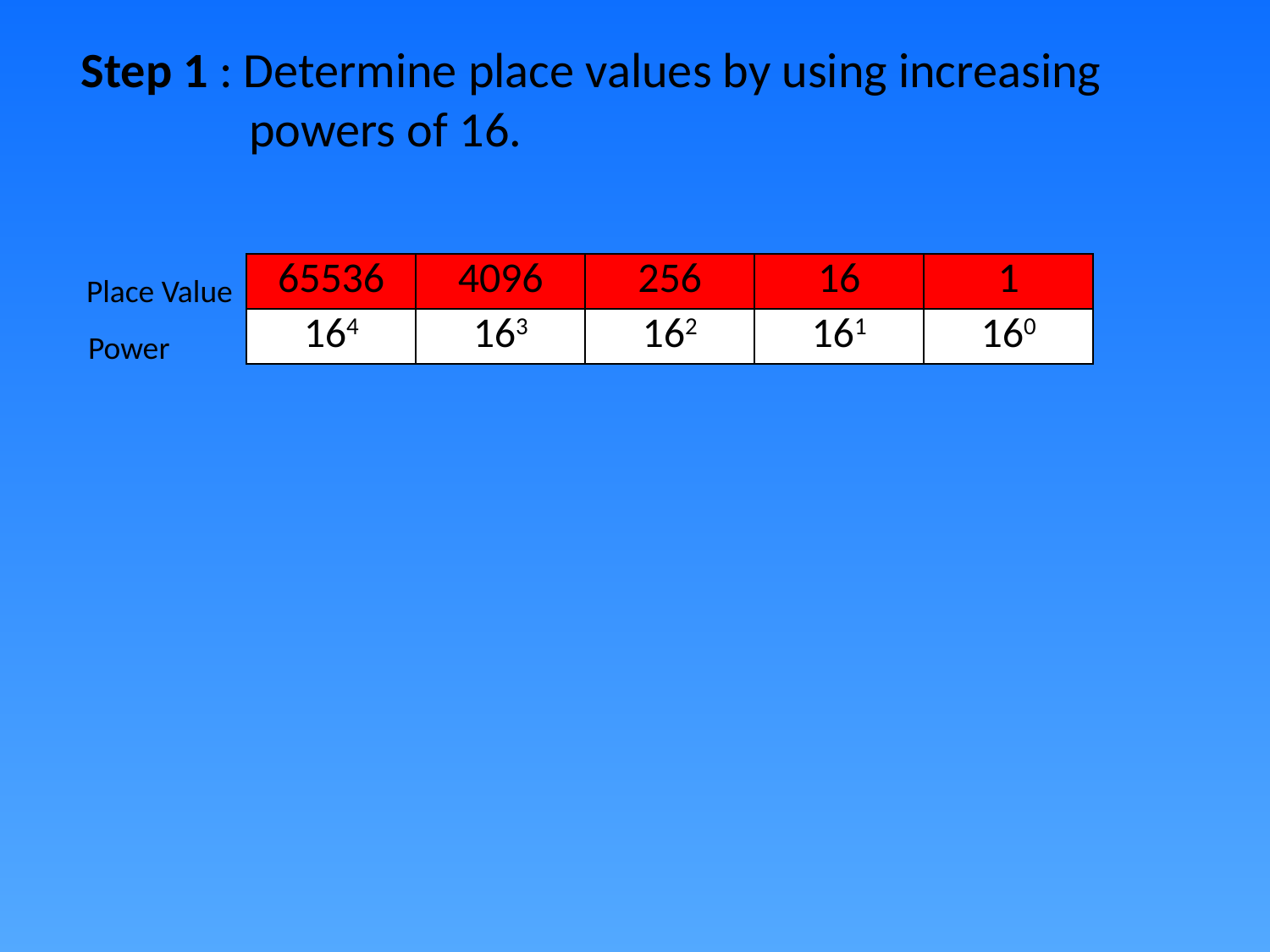

Step 1 : Determine place values by using increasing
               powers of 16.
| 65536 | 4096 | 256 | 16 | 1 |
| --- | --- | --- | --- | --- |
| 164 | 163 | 162 | 161 | 160 |
Place Value
Power